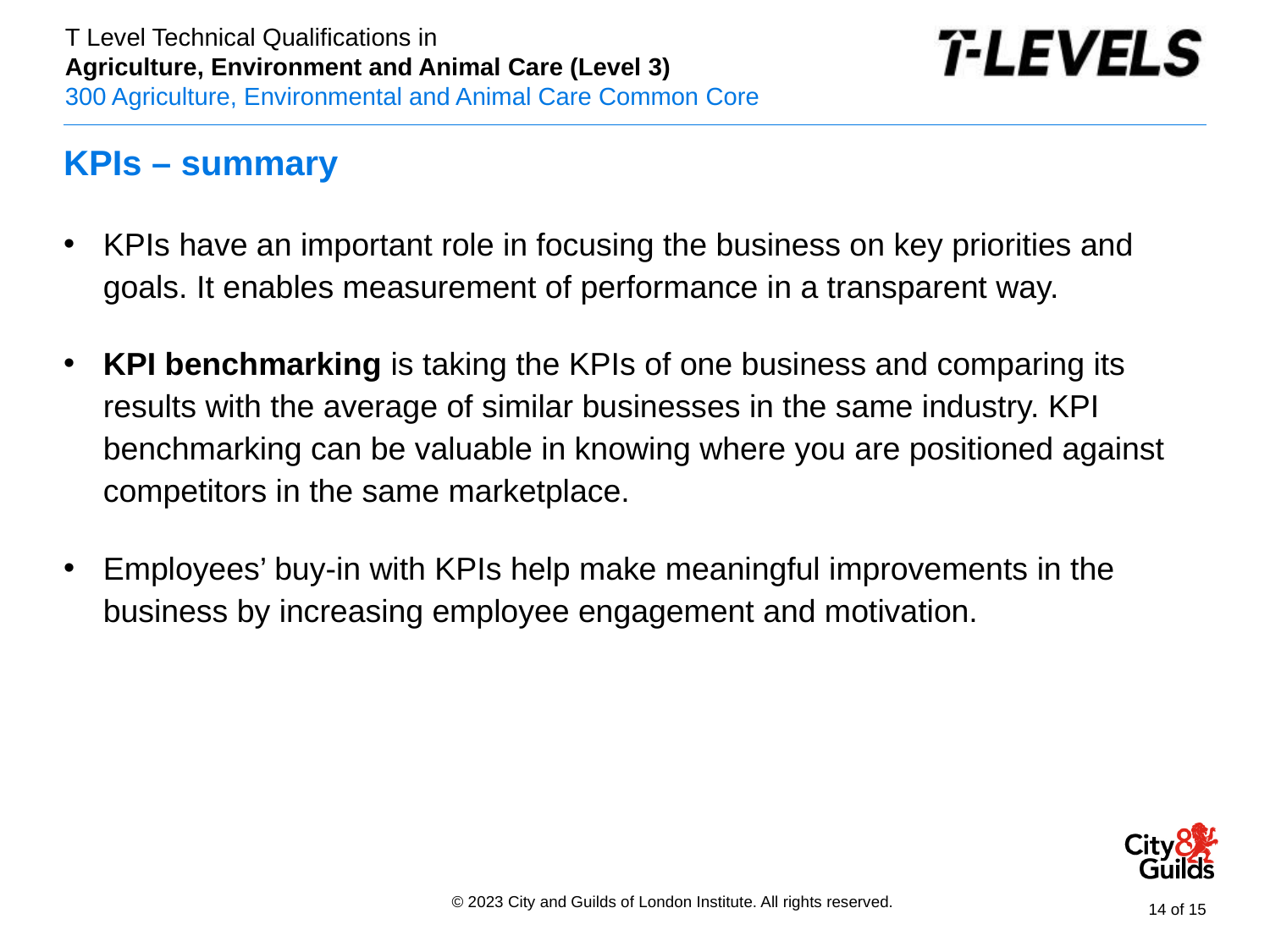

# KPIs – summary
KPIs have an important role in focusing the business on key priorities and goals. It enables measurement of performance in a transparent way.
KPI benchmarking is taking the KPIs of one business and comparing its results with the average of similar businesses in the same industry. KPI benchmarking can be valuable in knowing where you are positioned against competitors in the same marketplace.
Employees’ buy-in with KPIs help make meaningful improvements in the business by increasing employee engagement and motivation.